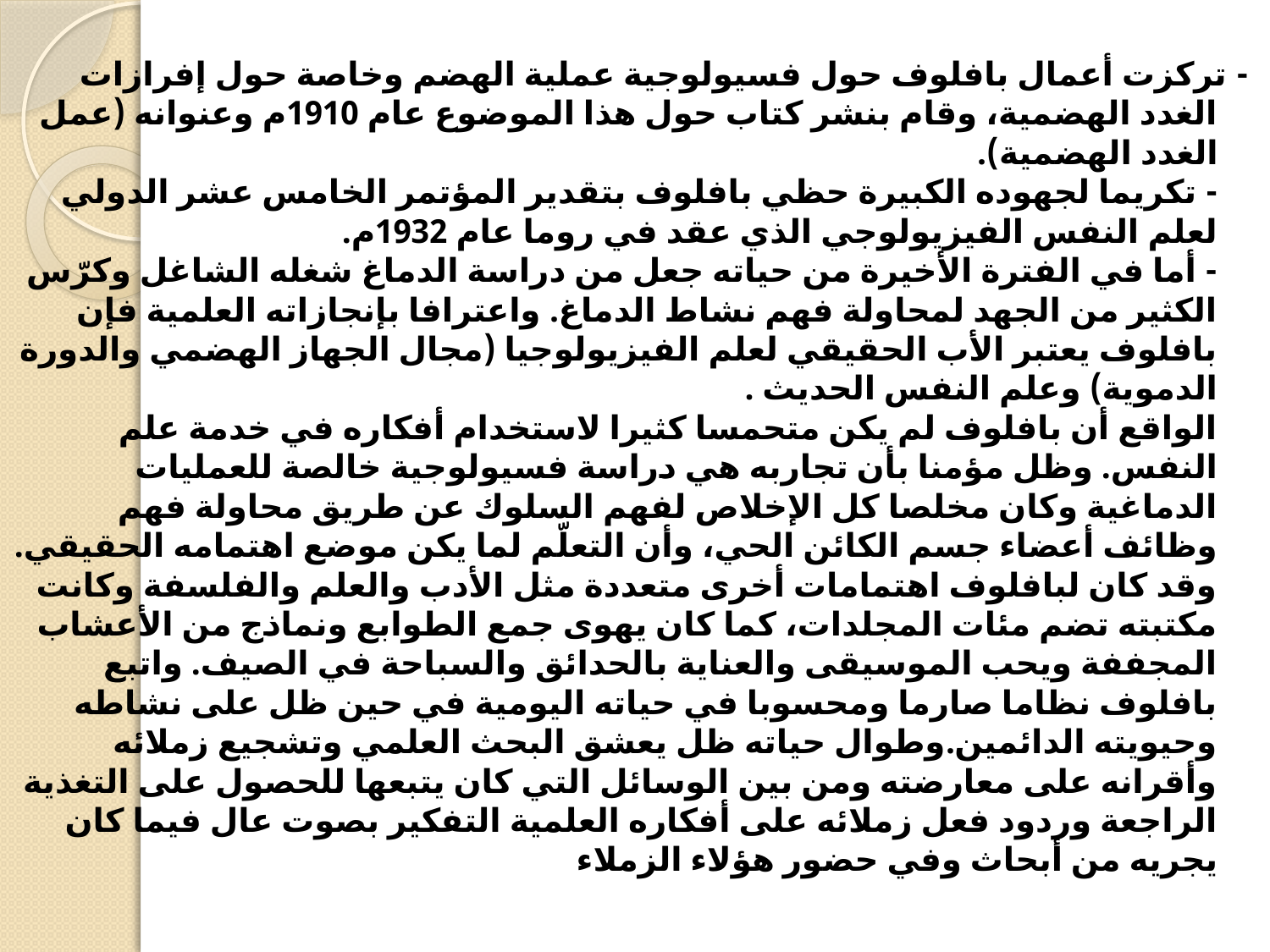

- تركزت أعمال بافلوف حول فسيولوجية عملية الهضم وخاصة حول إفرازات الغدد الهضمية، وقام بنشر كتاب حول هذا الموضوع عام 1910م وعنوانه (عمل الغدد الهضمية).
- تكريما لجهوده الكبيرة حظي بافلوف بتقدير المؤتمر الخامس عشر الدولي لعلم النفس الفيزيولوجي الذي عقد في روما عام 1932م.
- أما في الفترة الأخيرة من حياته جعل من دراسة الدماغ شغله الشاغل وكرّس الكثير من الجهد لمحاولة فهم نشاط الدماغ. واعترافا بإنجازاته العلمية فإن بافلوف يعتبر الأب الحقيقي لعلم الفيزيولوجيا (مجال الجهاز الهضمي والدورة الدموية) وعلم النفس الحديث .
الواقع أن بافلوف لم يكن متحمسا كثيرا لاستخدام أفكاره في خدمة علم النفس. وظل مؤمنا بأن تجاربه هي دراسة فسيولوجية خالصة للعمليات الدماغية وكان مخلصا كل الإخلاص لفهم السلوك عن طريق محاولة فهم وظائف أعضاء جسم الكائن الحي، وأن التعلّم لما يكن موضع اهتمامه الحقيقي.
وقد كان لبافلوف اهتمامات أخرى متعددة مثل الأدب والعلم والفلسفة وكانت مكتبته تضم مئات المجلدات، كما كان يهوى جمع الطوابع ونماذج من الأعشاب المجففة ويحب الموسيقى والعناية بالحدائق والسباحة في الصيف. واتبع بافلوف نظاما صارما ومحسوبا في حياته اليومية في حين ظل على نشاطه وحيويته الدائمين.وطوال حياته ظل يعشق البحث العلمي وتشجيع زملائه وأقرانه على معارضته ومن بين الوسائل التي كان يتبعها للحصول على التغذية الراجعة وردود فعل زملائه على أفكاره العلمية التفكير بصوت عال فيما كان يجريه من أبحاث وفي حضور هؤلاء الزملاء
#